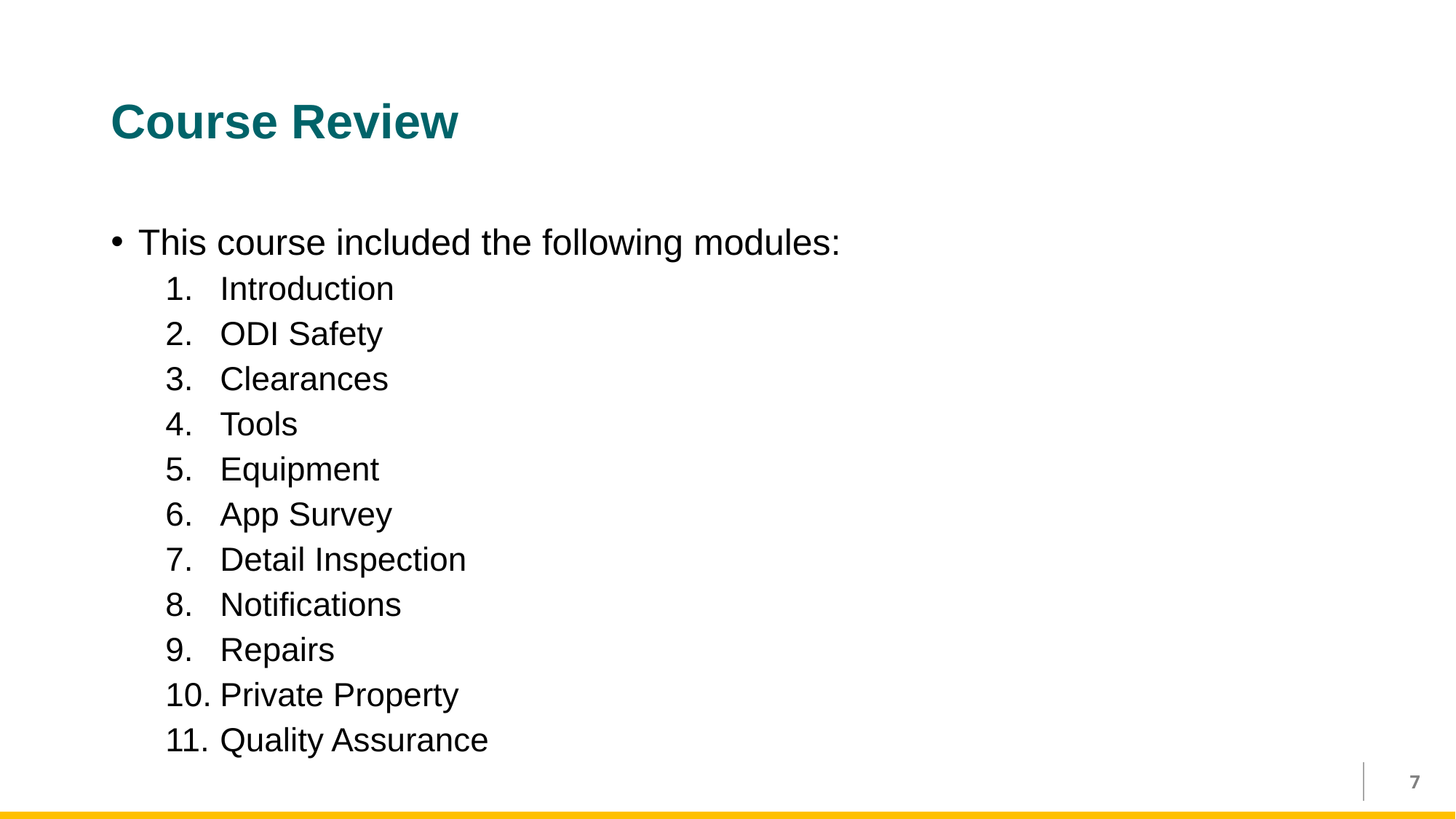

# Course Review
This course included the following modules:
Introduction
ODI Safety
Clearances
Tools
Equipment
App Survey
Detail Inspection
Notifications
Repairs
Private Property
Quality Assurance